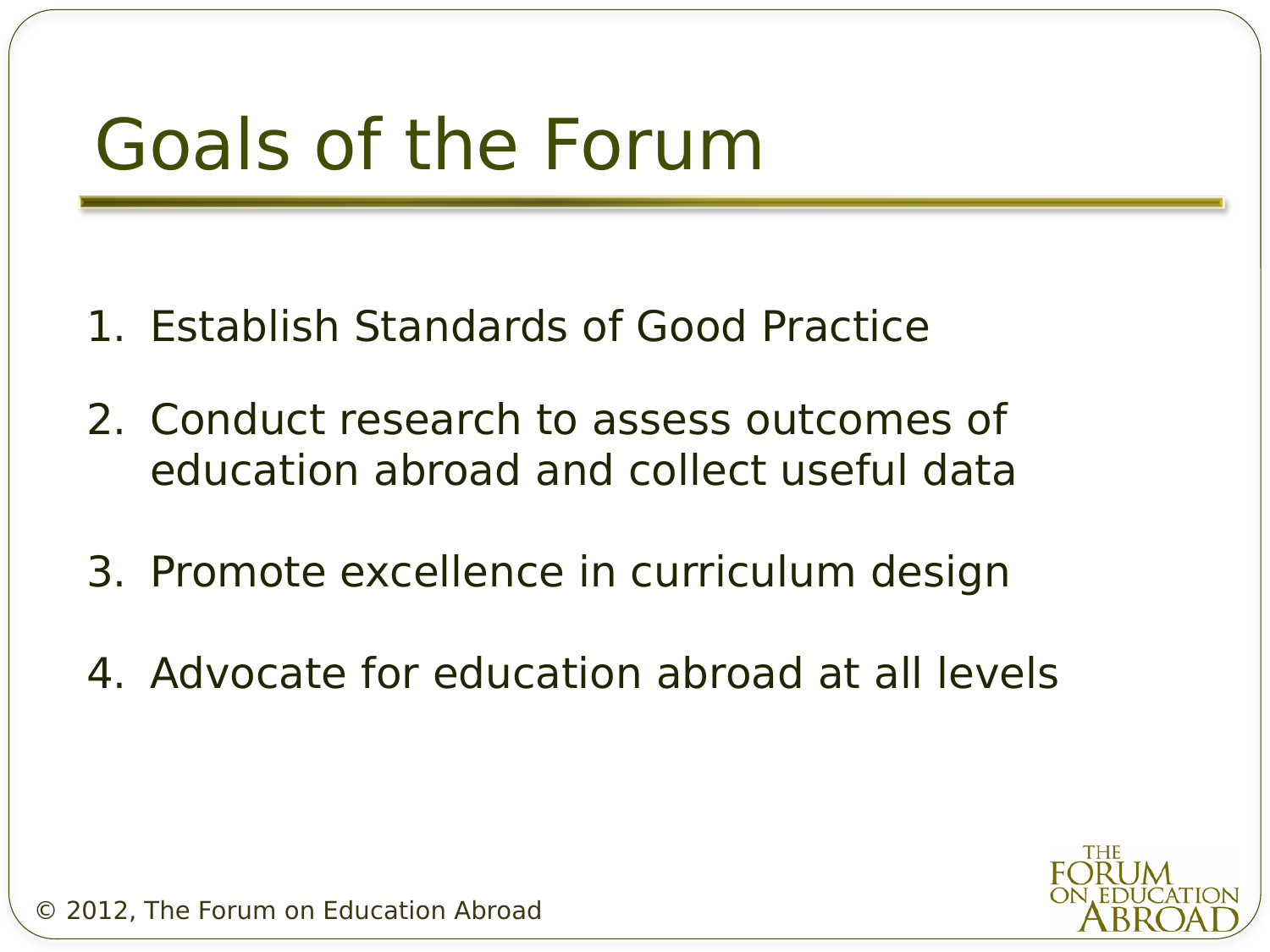

# Goals of the Forum
Establish Standards of Good Practice

Conduct research to assess outcomes of education abroad and collect useful data

Promote excellence in curriculum design

Advocate for education abroad at all levels